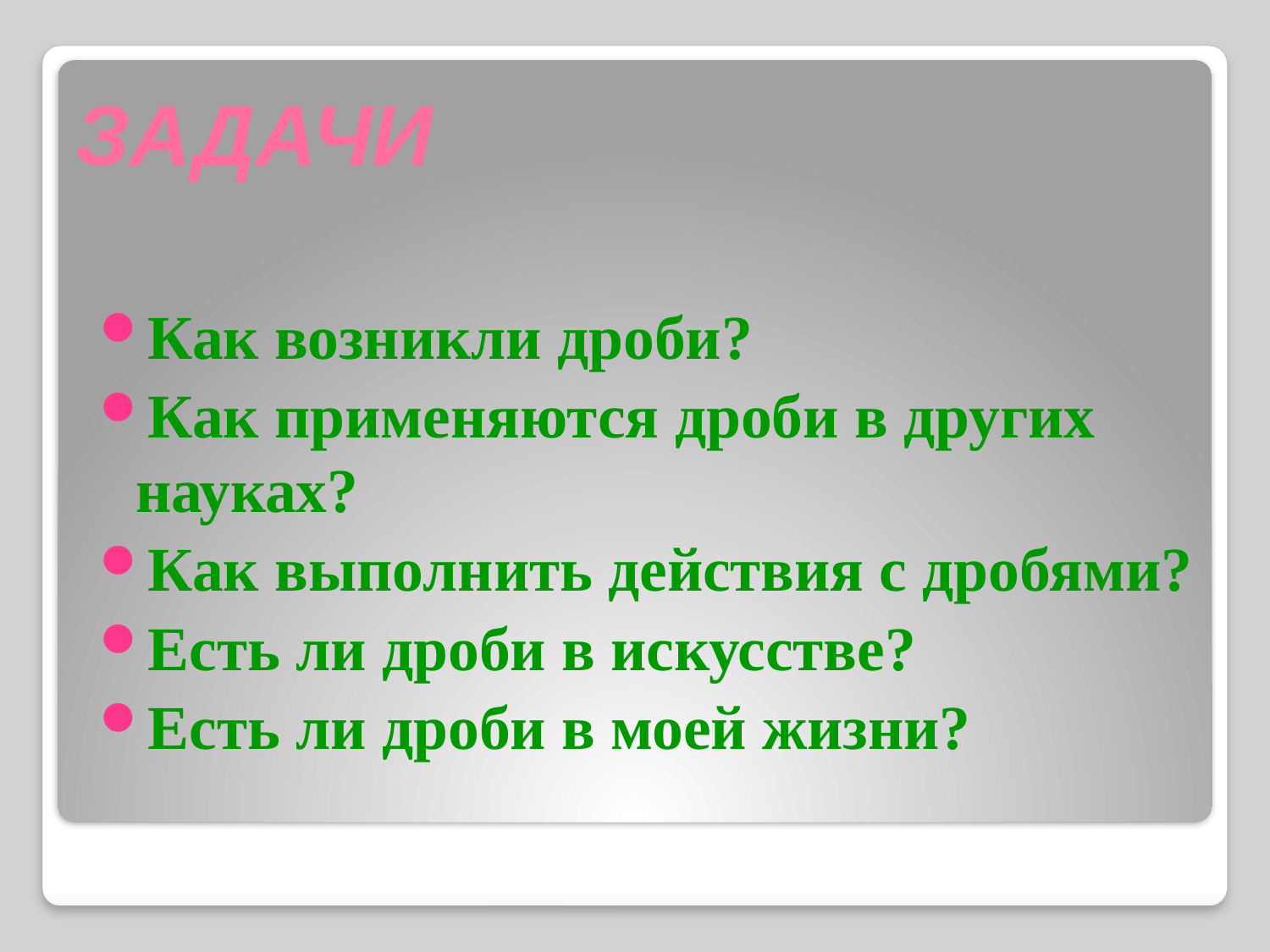

# ЗАДАЧИ

Как возникли дроби?
Как применяются дроби в других науках?
Как выполнить действия с дробями?
Есть ли дроби в искусстве?
Есть ли дроби в моей жизни?